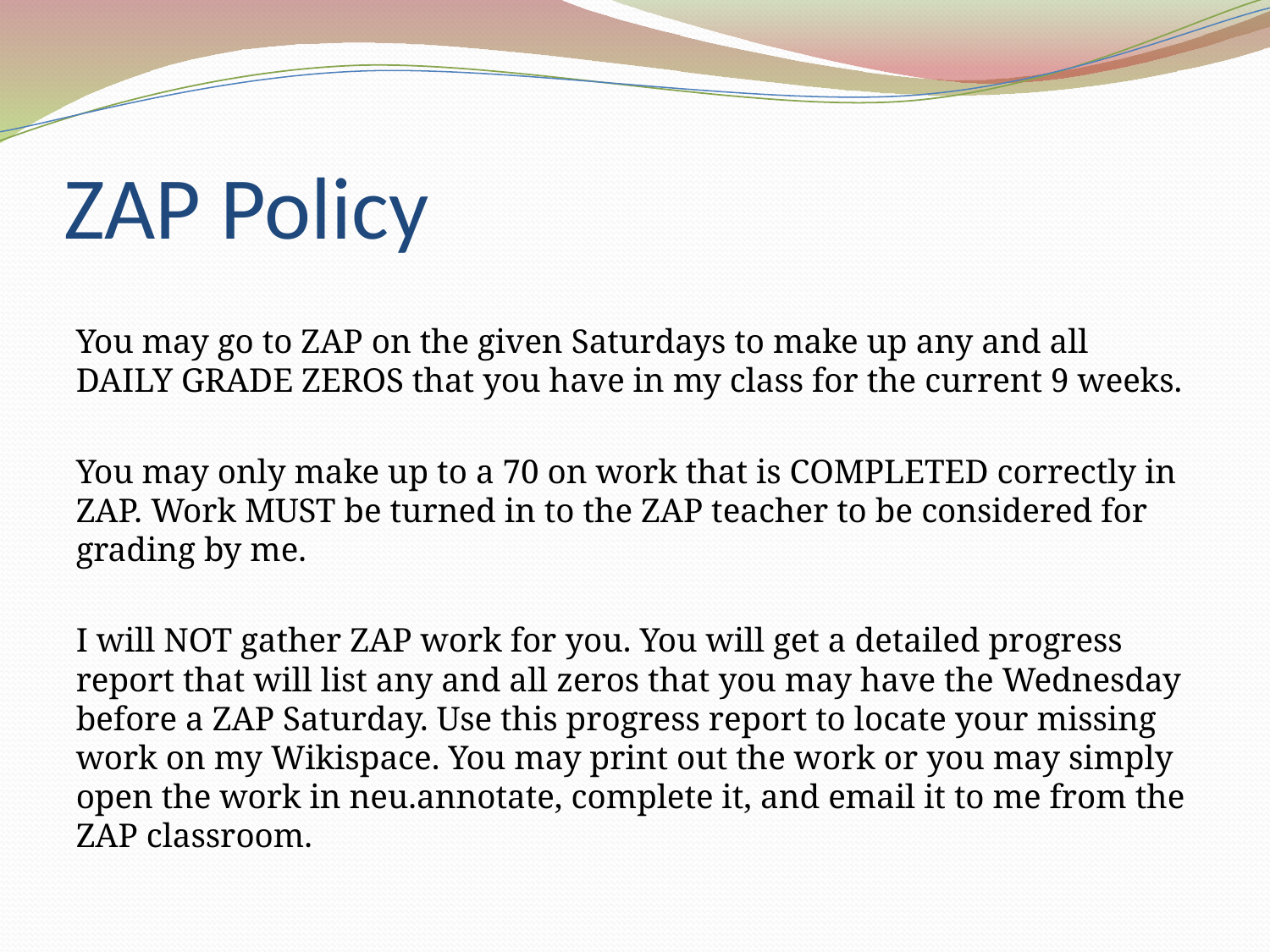

# ZAP Policy

You may go to ZAP on the given Saturdays to make up any and all DAILY GRADE ZEROS that you have in my class for the current 9 weeks.

You may only make up to a 70 on work that is COMPLETED correctly in ZAP. Work MUST be turned in to the ZAP teacher to be considered for grading by me.

I will NOT gather ZAP work for you. You will get a detailed progress report that will list any and all zeros that you may have the Wednesday before a ZAP Saturday. Use this progress report to locate your missing work on my Wikispace. You may print out the work or you may simply open the work in neu.annotate, complete it, and email it to me from the ZAP classroom.